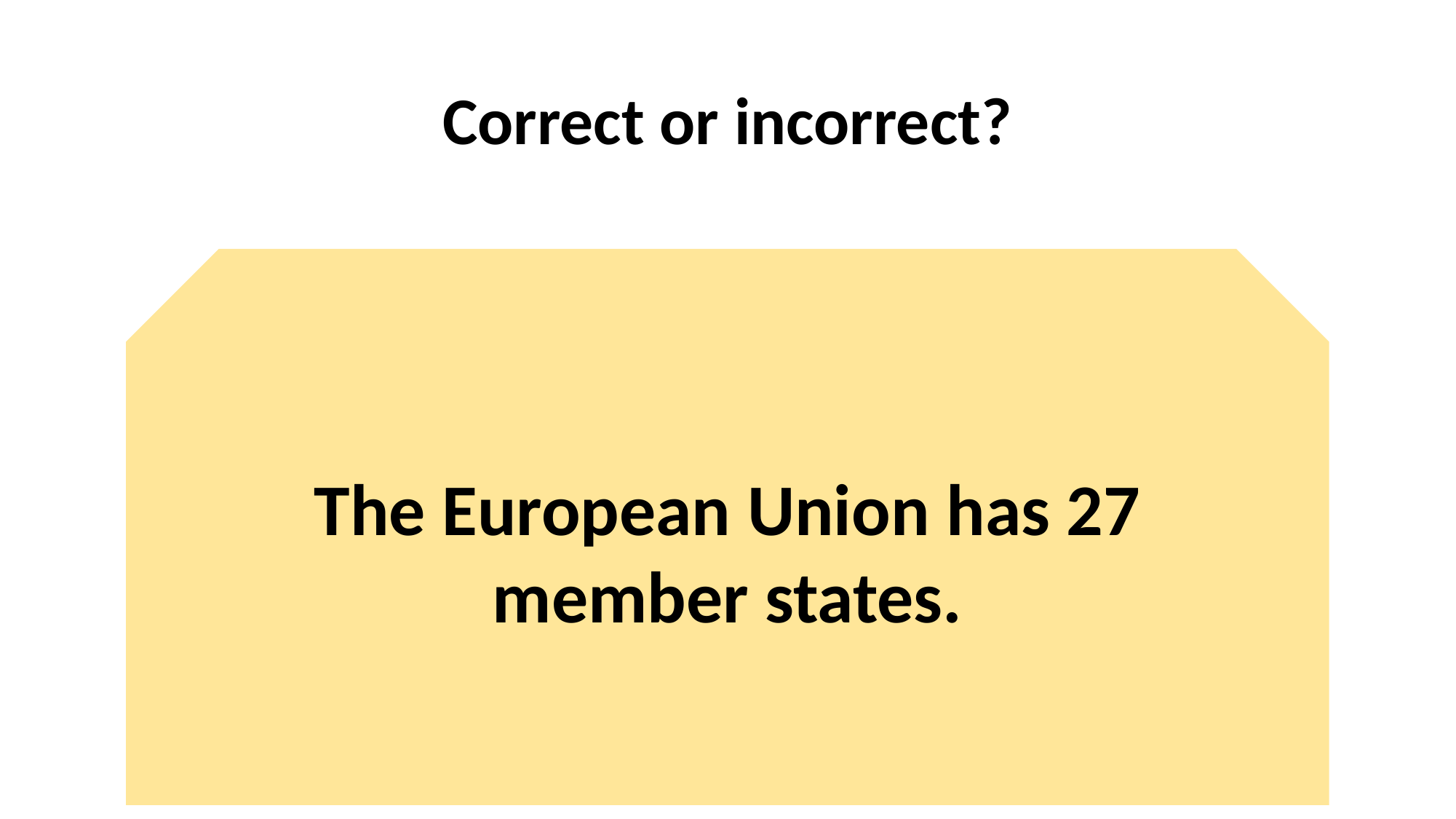

# Correct or incorrect?
The European Union has 27 member states.